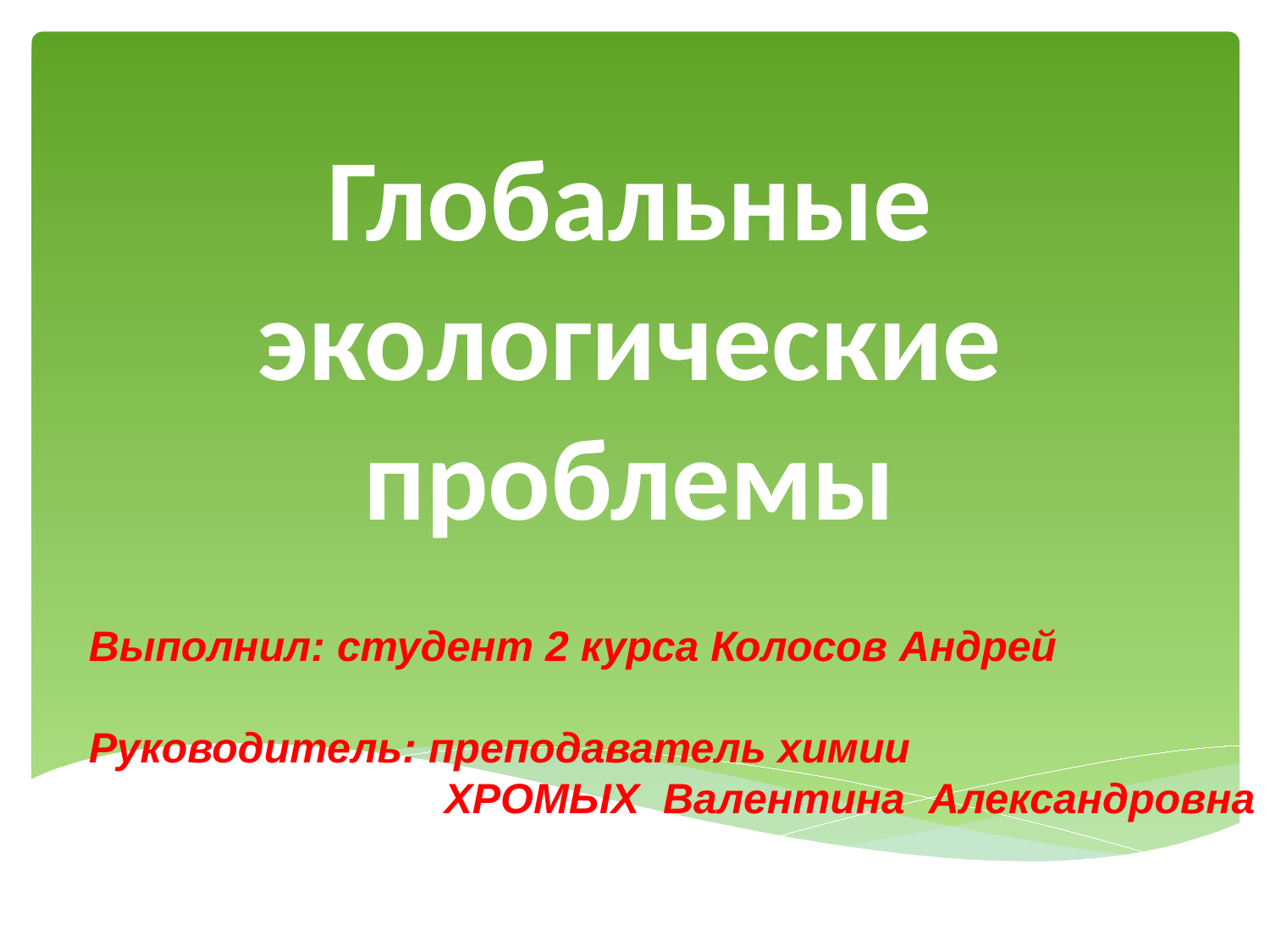

Глобальные экологические проблемы

Выполнил: студент 2 курса Колосов Андрей

Руководитель: преподаватель химии
                              ХРОМЫХ  Валентина  Александровна